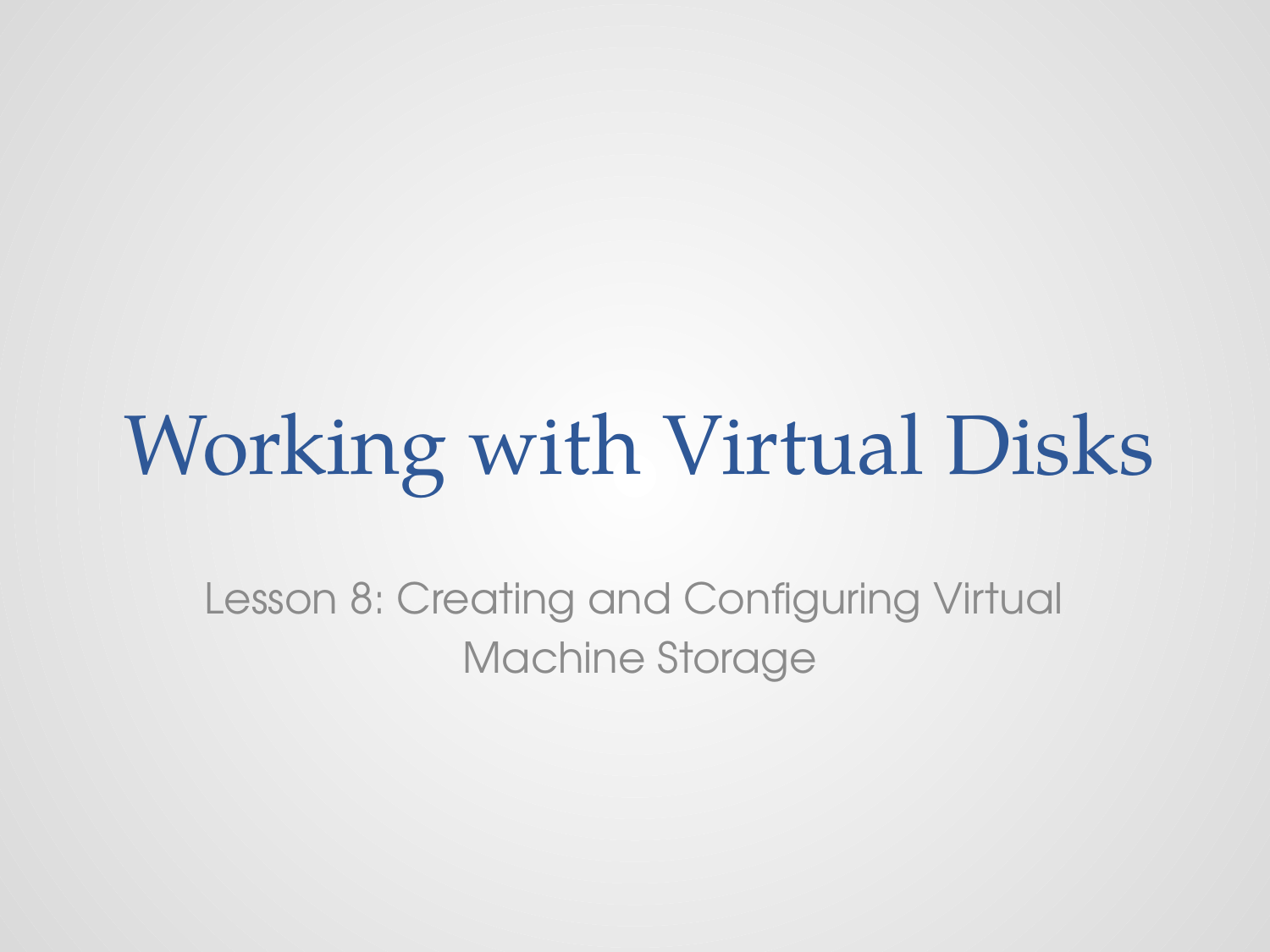

# Working with Virtual Disks
Lesson 8: Creating and Configuring Virtual
Machine Storage
© 2013 John Wiley & Sons, Inc.
3